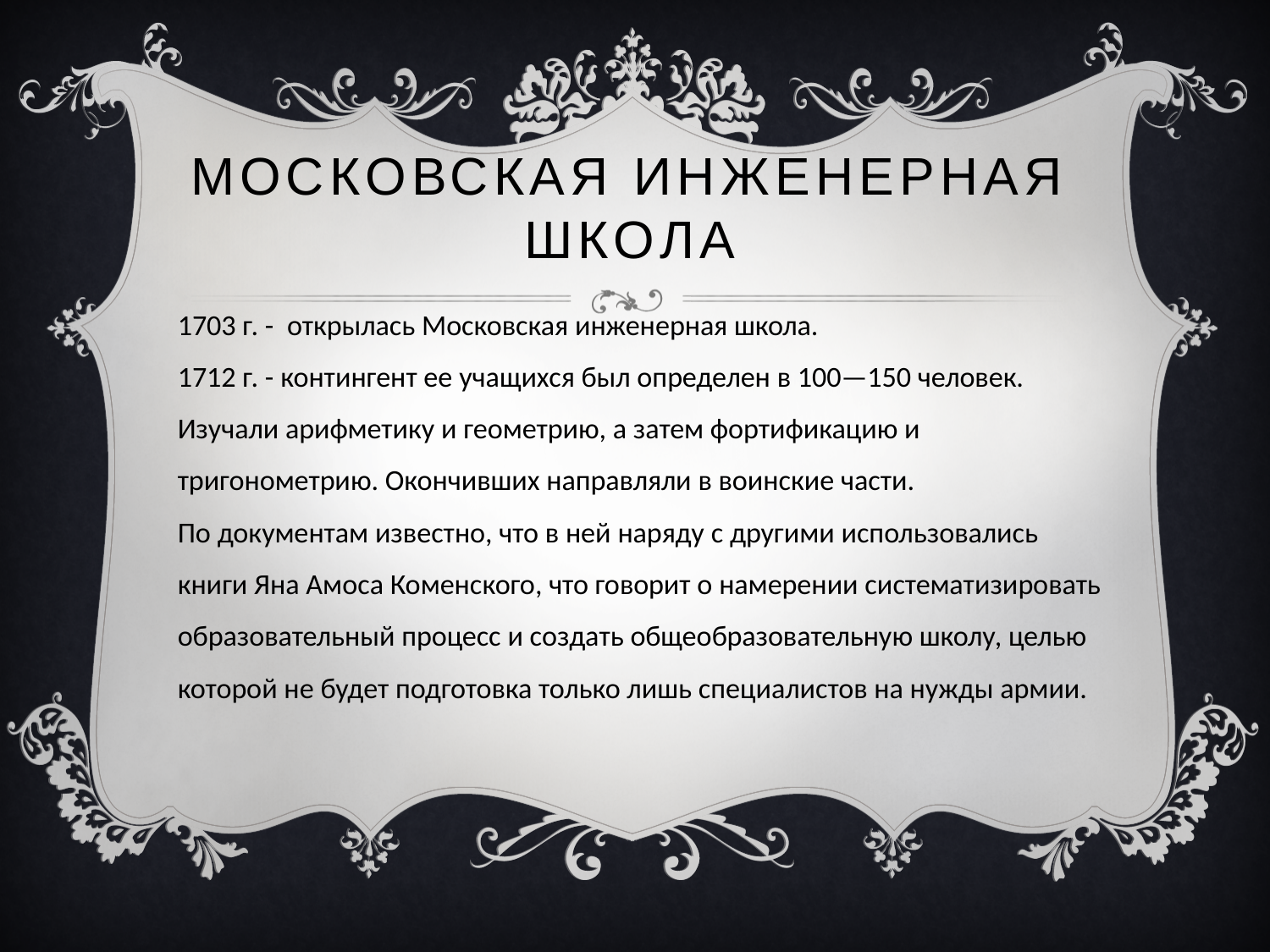

# Московская инженерная школа
1703 г. -  открылась Московская инженерная школа.
1712 г. - кон­тингент ее учащихся был определен в 100—150 человек.
Изучали арифметику и геометрию, а затем фортификацию и тригонометрию. Окончивших направляли в воинские части.
По документам известно, что в ней наряду с другими использовались книги Яна Амоса Коменского, что говорит о намерении систематизировать образовательный процесс и создать общеобразо­вательную школу, целью которой не будет подготовка только лишь специалистов на нужды армии.